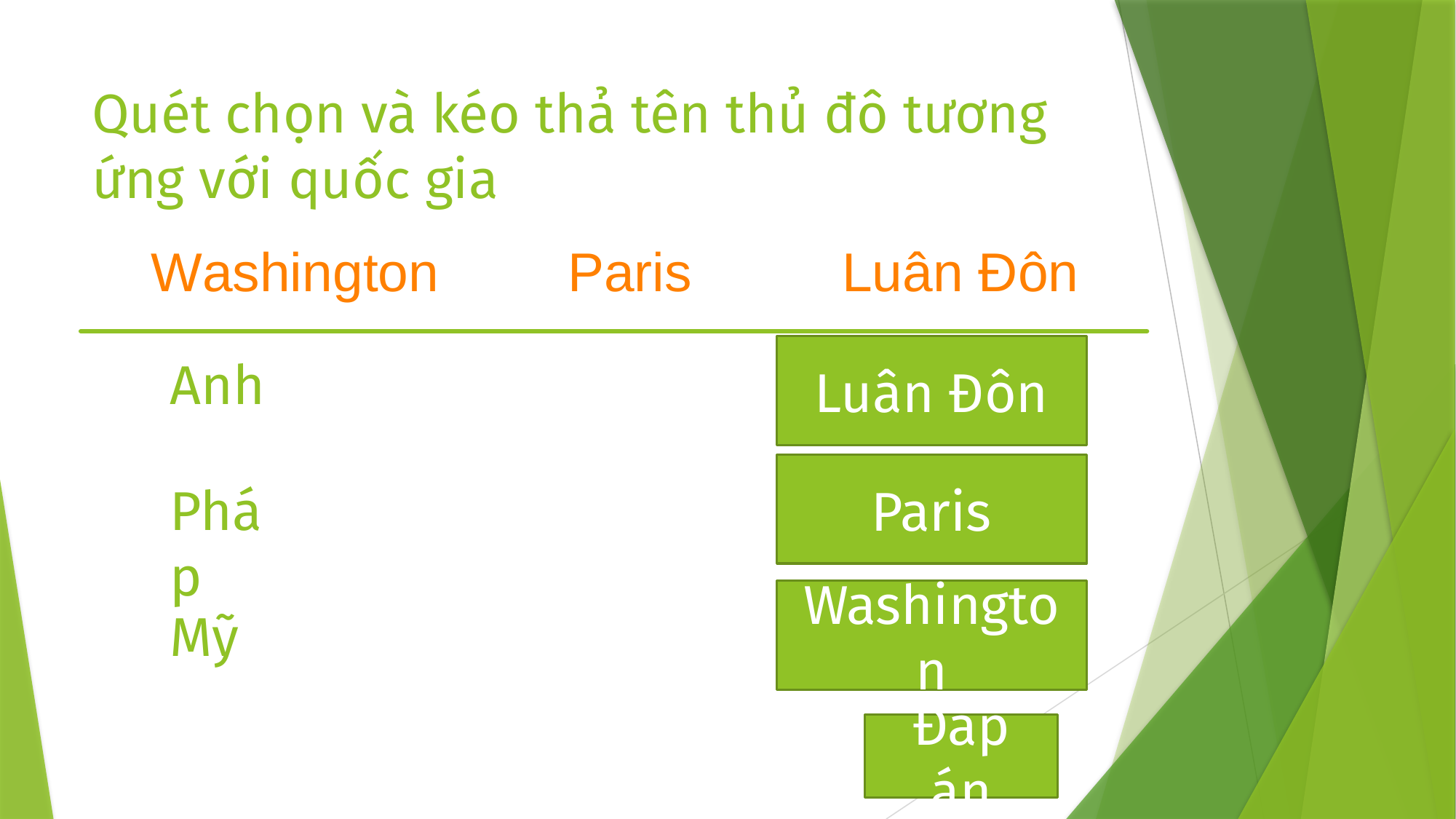

# Quét chọn và kéo thả tên thủ đô tương ứng với quốc gia
Luân Đôn
Anh
Paris
Pháp
Washington
Mỹ
Đáp án